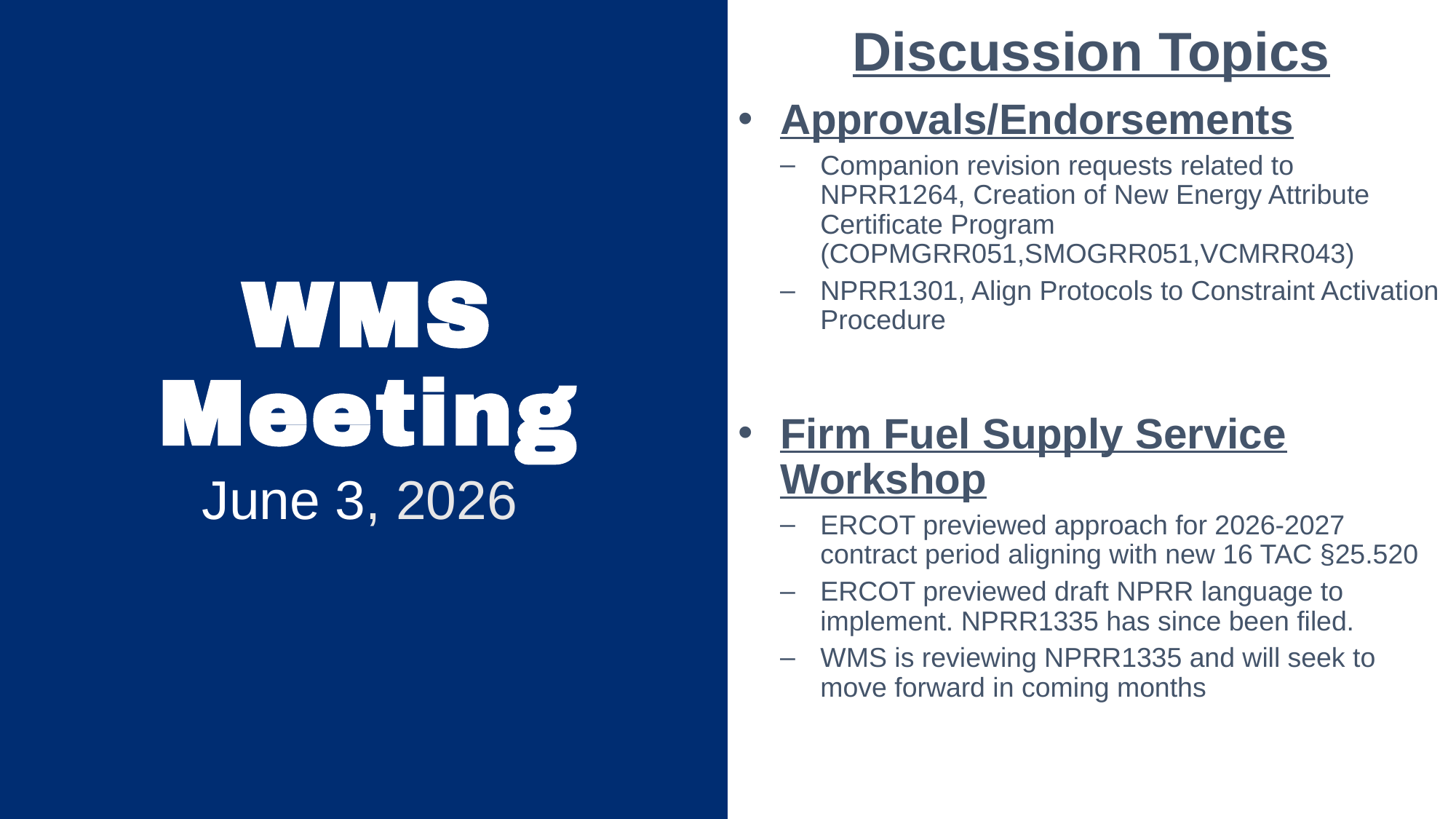

Discussion Topics
Approvals/Endorsements
Companion revision requests related to NPRR1264, Creation of New Energy Attribute Certificate Program (COPMGRR051,SMOGRR051,VCMRR043)
NPRR1301, Align Protocols to Constraint Activation Procedure

Firm Fuel Supply Service Workshop
ERCOT previewed approach for 2026-2027 contract period aligning with new 16 TAC §25.520
ERCOT previewed draft NPRR language to implement. NPRR1335 has since been filed.
WMS is reviewing NPRR1335 and will seek to move forward in coming months

# WMS Meeting
June 3, 2026